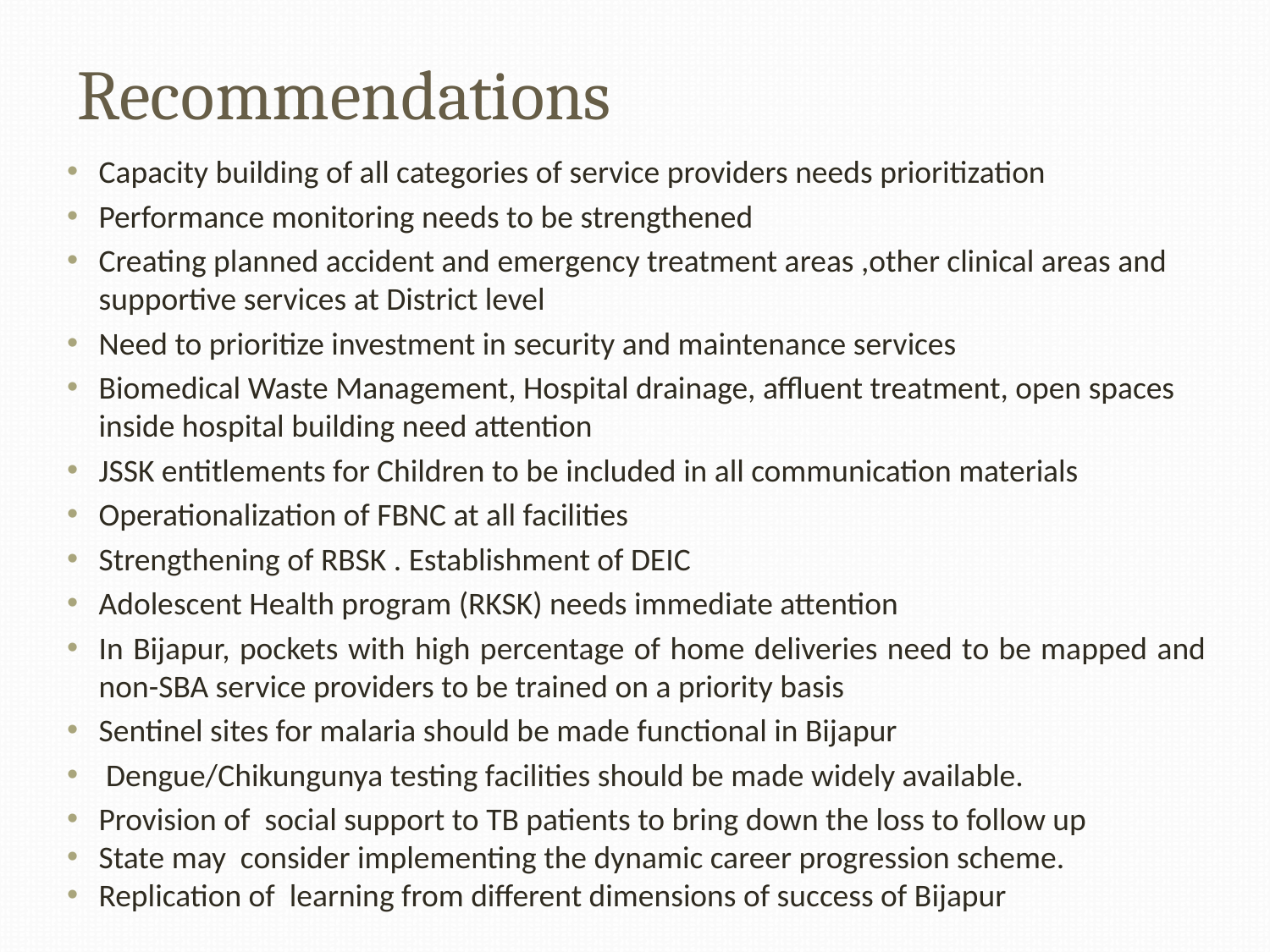

# Recommendations
Capacity building of all categories of service providers needs prioritization
Performance monitoring needs to be strengthened
Creating planned accident and emergency treatment areas ,other clinical areas and supportive services at District level
Need to prioritize investment in security and maintenance services
Biomedical Waste Management, Hospital drainage, affluent treatment, open spaces inside hospital building need attention
JSSK entitlements for Children to be included in all communication materials
Operationalization of FBNC at all facilities
Strengthening of RBSK . Establishment of DEIC
Adolescent Health program (RKSK) needs immediate attention
In Bijapur, pockets with high percentage of home deliveries need to be mapped and non-SBA service providers to be trained on a priority basis
Sentinel sites for malaria should be made functional in Bijapur
 Dengue/Chikungunya testing facilities should be made widely available.
Provision of  social support to TB patients to bring down the loss to follow up
State may  consider implementing the dynamic career progression scheme.
Replication of  learning from different dimensions of success of Bijapur